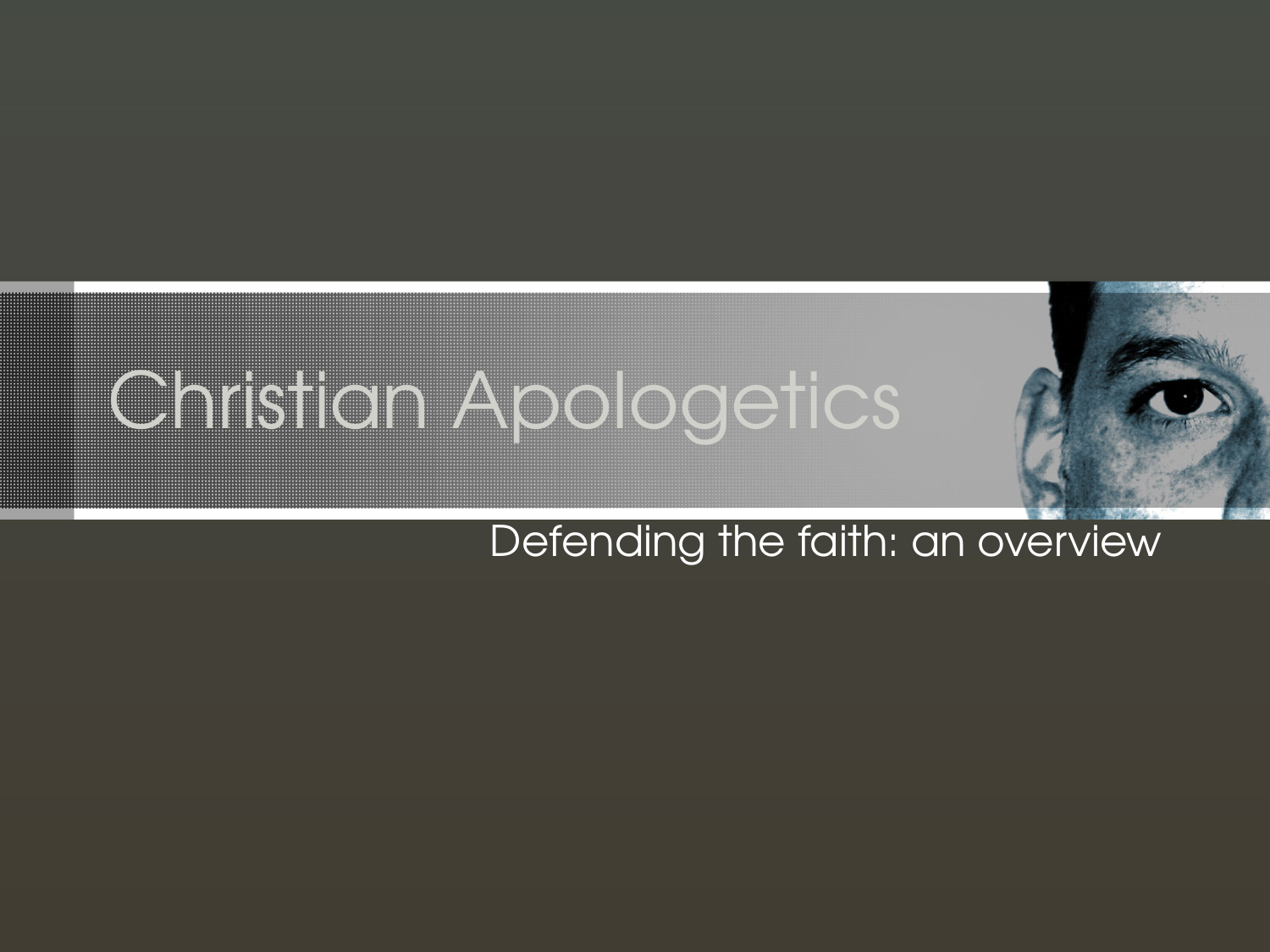

# Christian Apologetics
Defending the faith: an overview